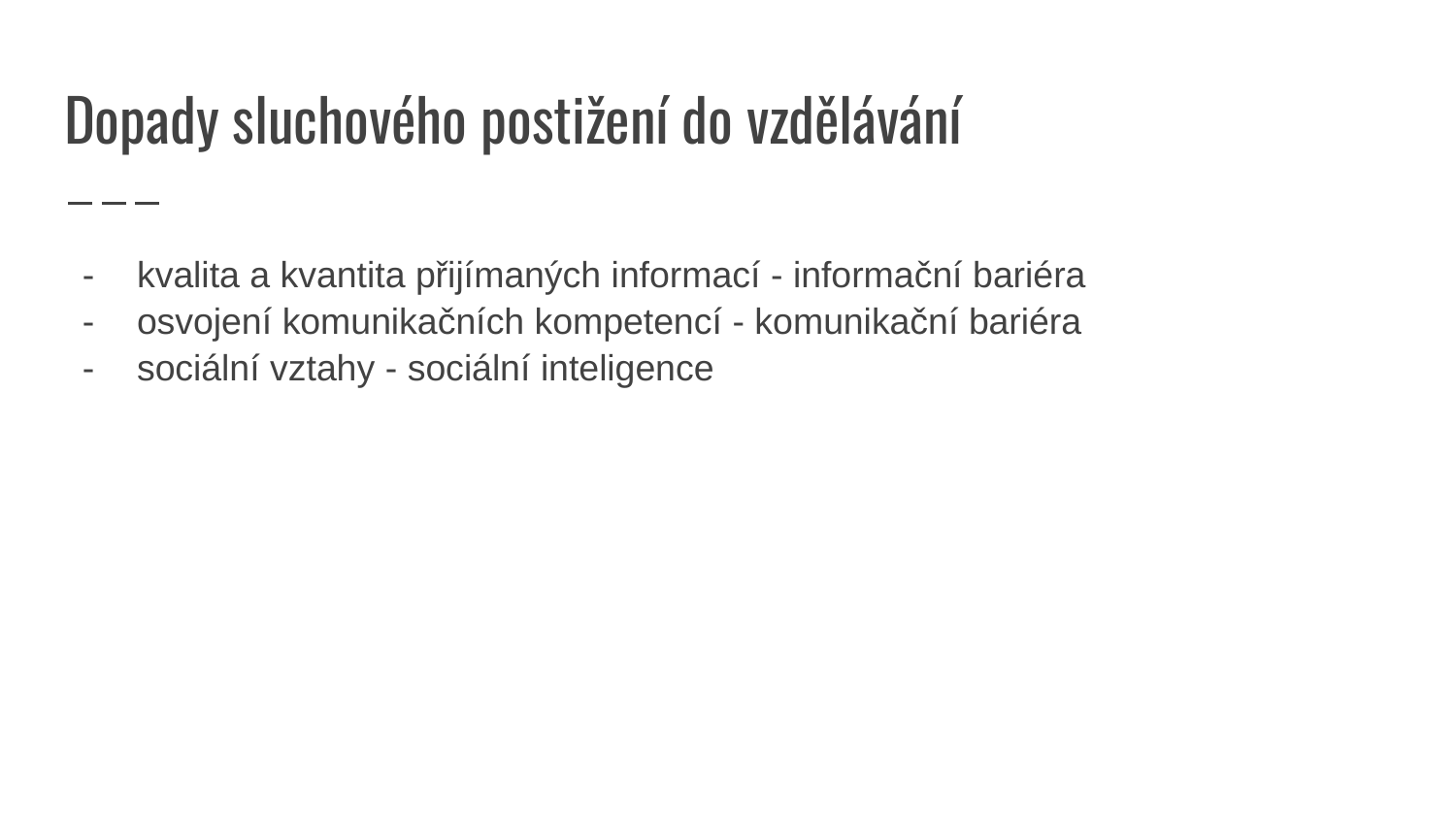

# Dopady sluchového postižení do vzdělávání
kvalita a kvantita přijímaných informací - informační bariéra
osvojení komunikačních kompetencí - komunikační bariéra
sociální vztahy - sociální inteligence